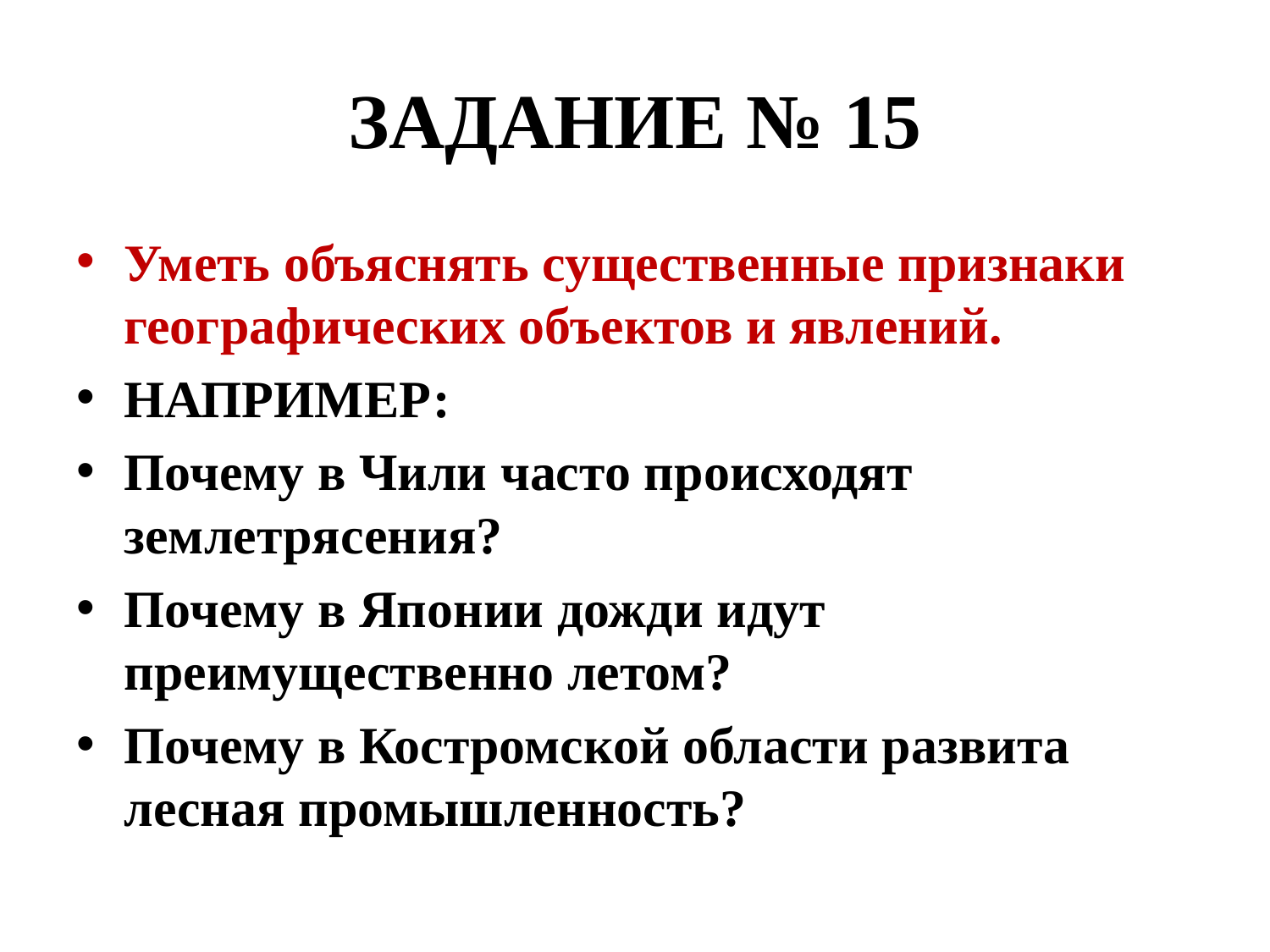

# ЗАДАНИЕ № 15
Уметь объяснять существенные признаки географических объектов и явлений.
НАПРИМЕР:
Почему в Чили часто происходят землетрясения?
Почему в Японии дожди идут  преимущественно летом?
Почему в Костромской области развита лесная промышленность?